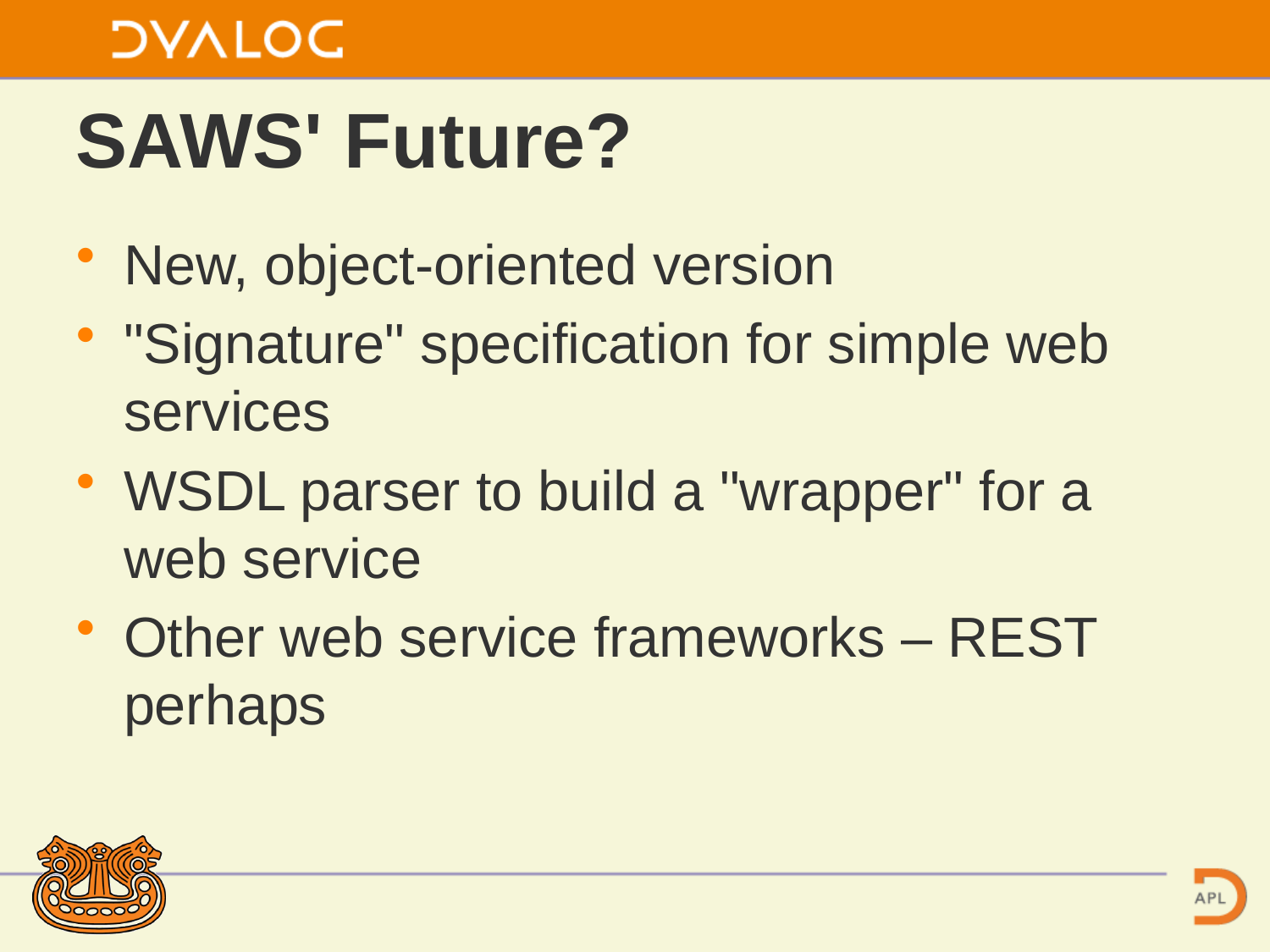

# SAWS' Future?
New, object-oriented version
"Signature" specification for simple web services
WSDL parser to build a "wrapper" for a web service
Other web service frameworks – REST perhaps